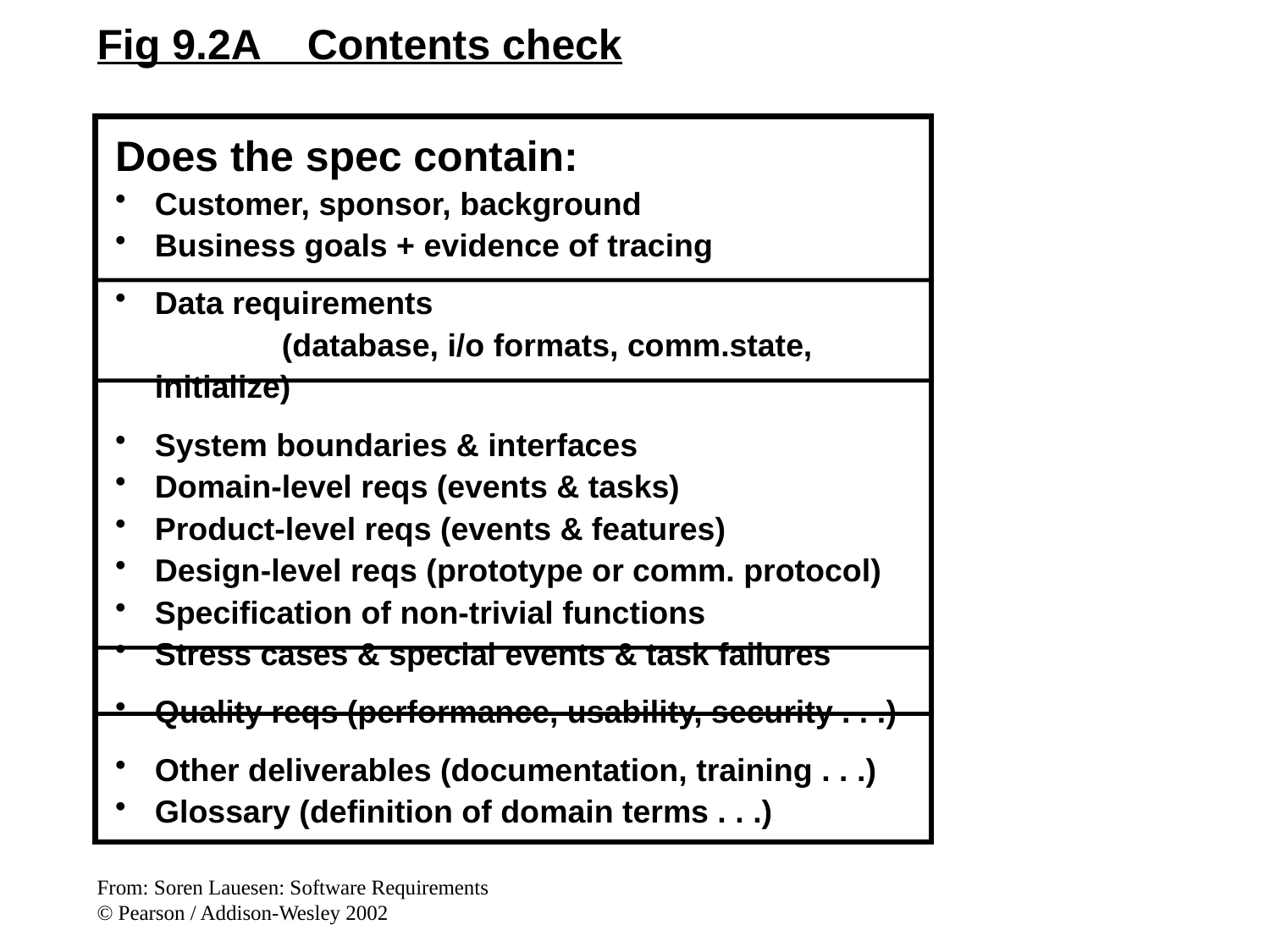

Fig 9.2A    Contents check
Does the spec contain:
Customer, sponsor, background
Business goals + evidence of tracing
Data requirements
		(database, i/o formats, comm.state, initialize)
System boundaries & interfaces
Domain-level reqs (events & tasks)
Product-level reqs (events & features)
Design-level reqs (prototype or comm. protocol)
Specification of non-trivial functions
Stress cases & special events & task failures
Quality reqs (performance, usability, security . . .)
Other deliverables (documentation, training . . .)
Glossary (definition of domain terms . . .)

From: Soren Lauesen: Software Requirements
© Pearson / Addison-Wesley 2002